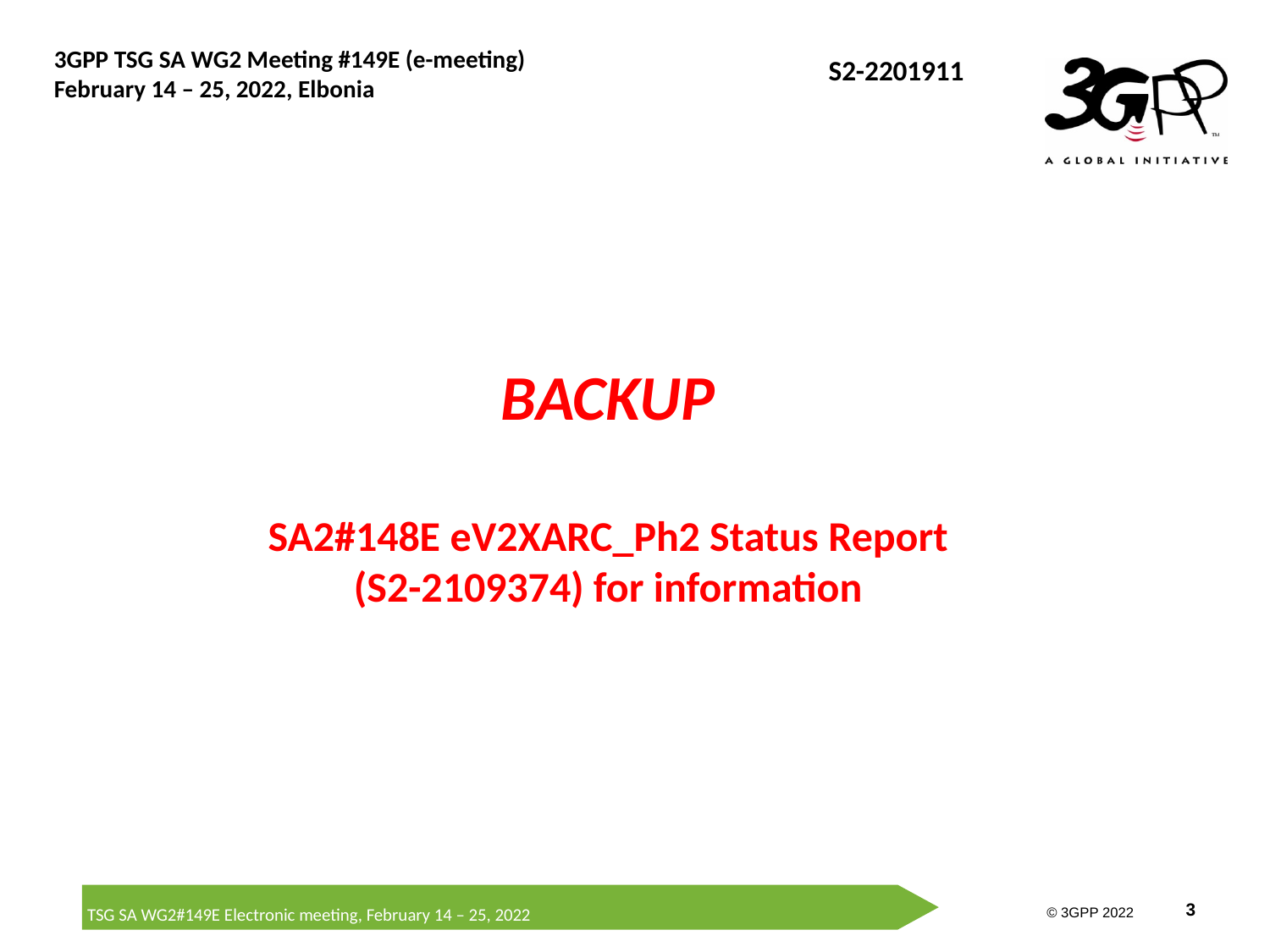

# BACKUP SA2#148E eV2XARC_Ph2 Status Report (S2-2109374) for information